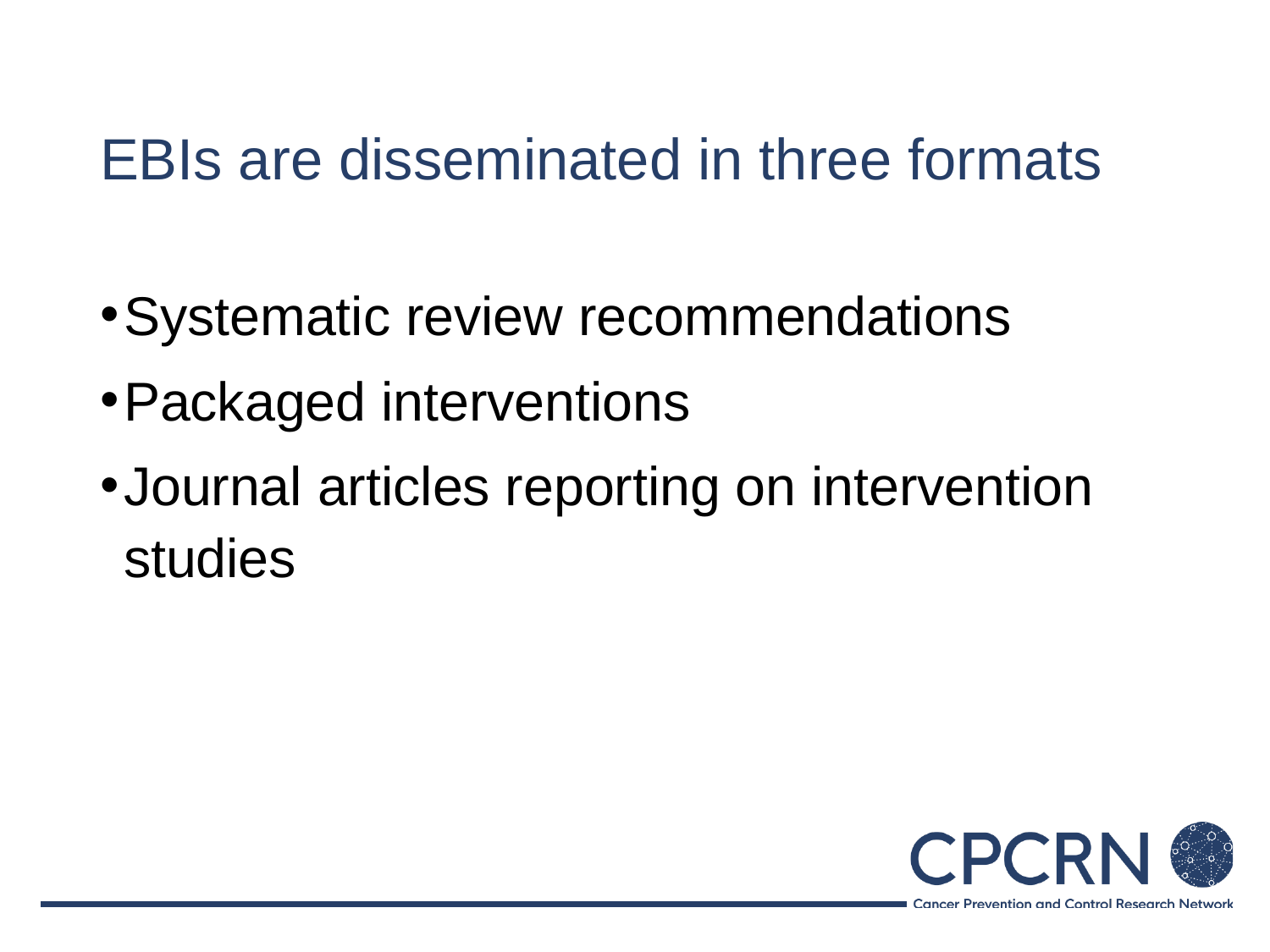

# EBIs are disseminated in three formats
Systematic review recommendations
Packaged interventions
Journal articles reporting on intervention studies